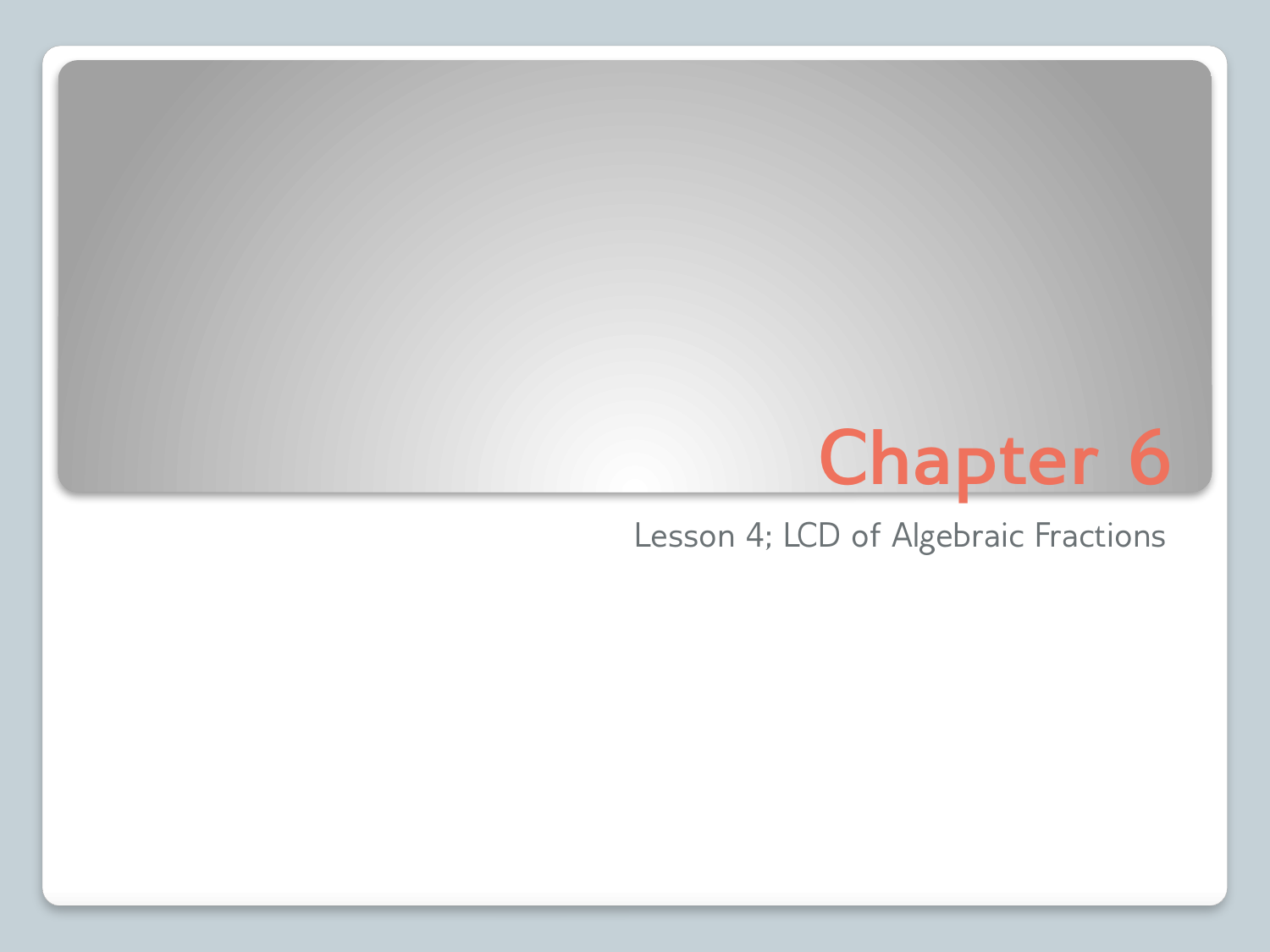

# Chapter 6
Lesson 4; LCD of Algebraic Fractions